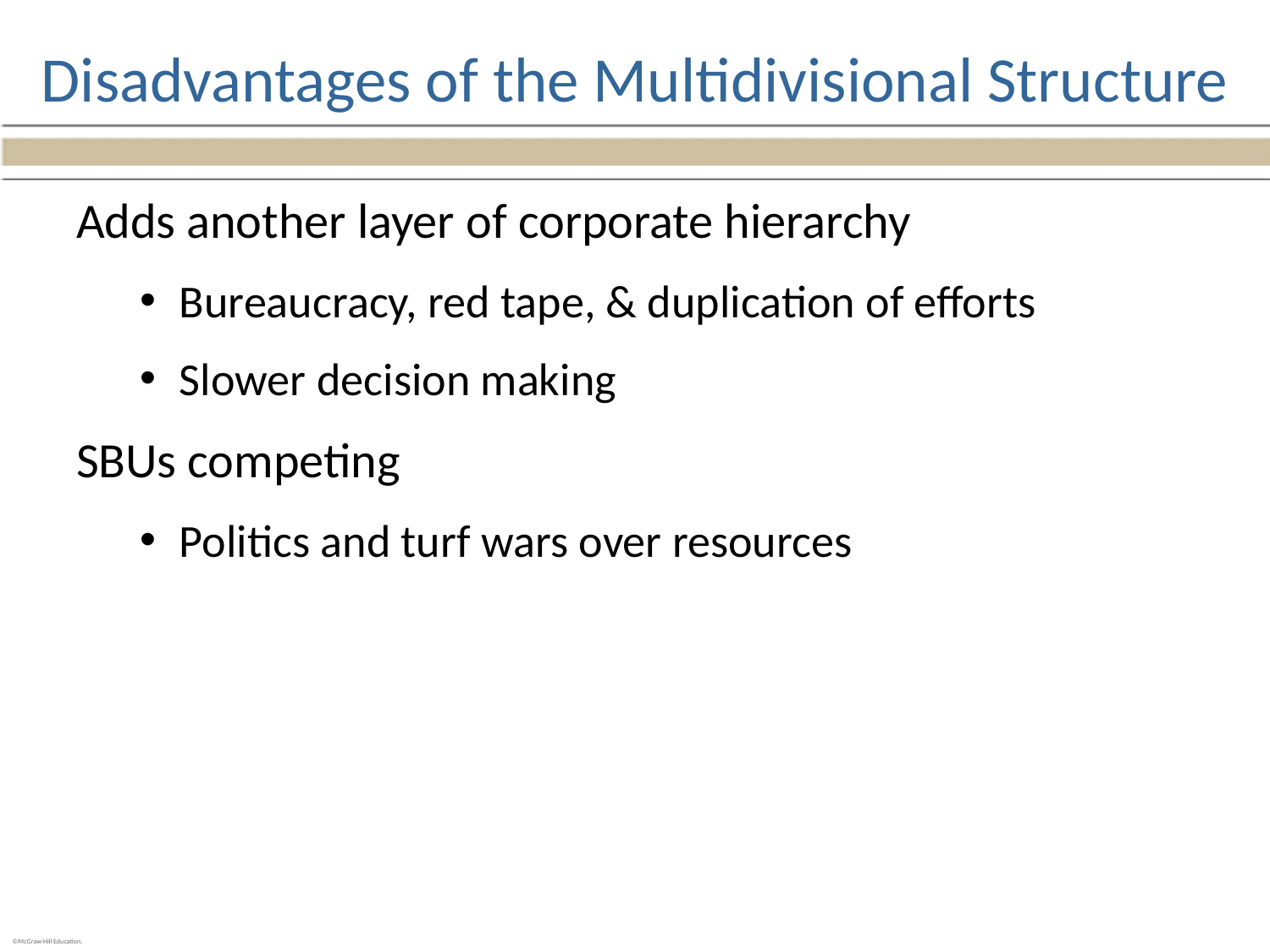

# Disadvantages of the Multidivisional Structure
Adds another layer of corporate hierarchy
Bureaucracy, red tape, & duplication of efforts
Slower decision making
SBUs competing
Politics and turf wars over resources